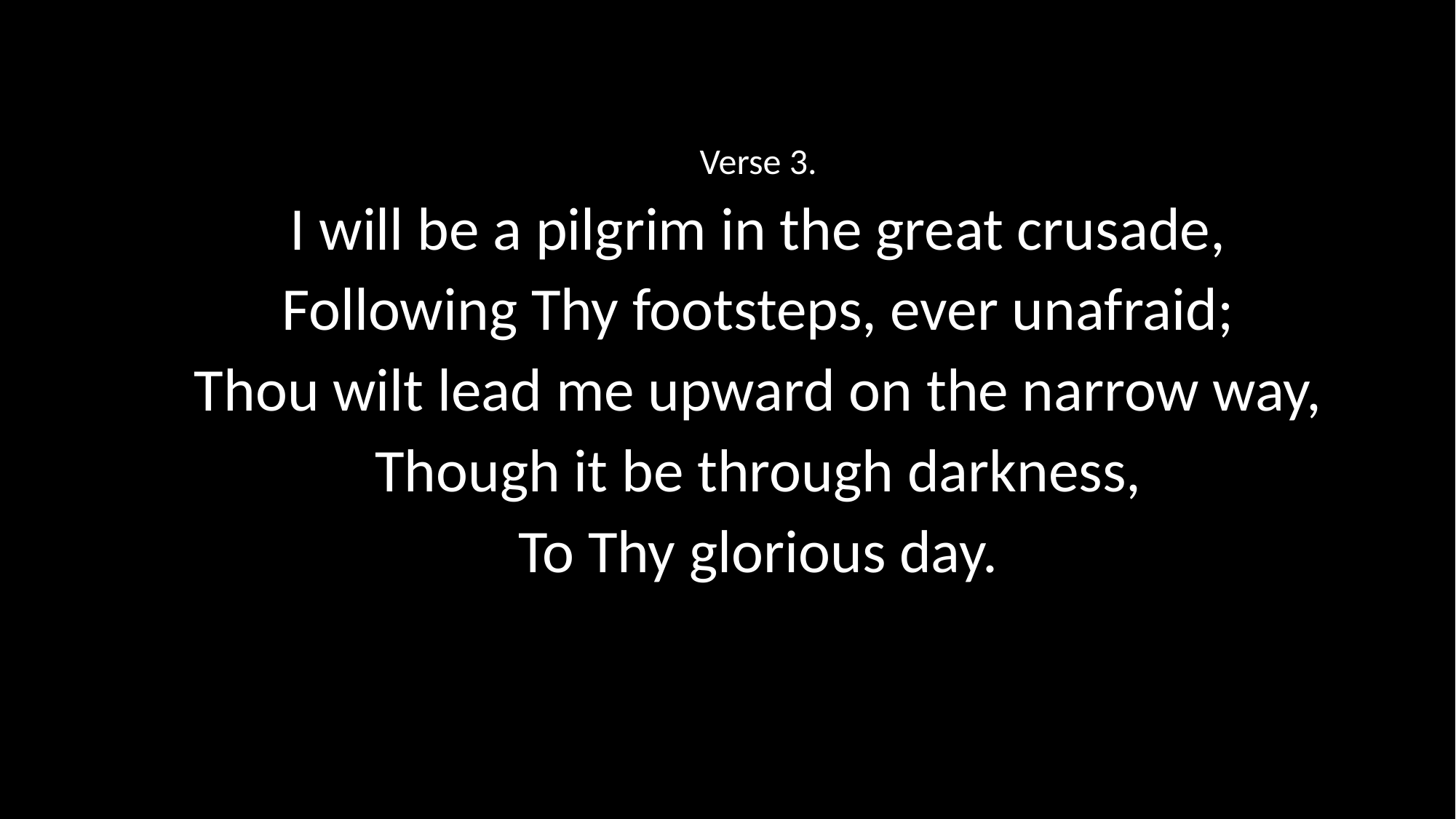

Verse 3.
I will be a pilgrim in the great crusade,
Following Thy footsteps, ever unafraid;
Thou wilt lead me upward on the narrow way,
Though it be through darkness,
To Thy glorious day.